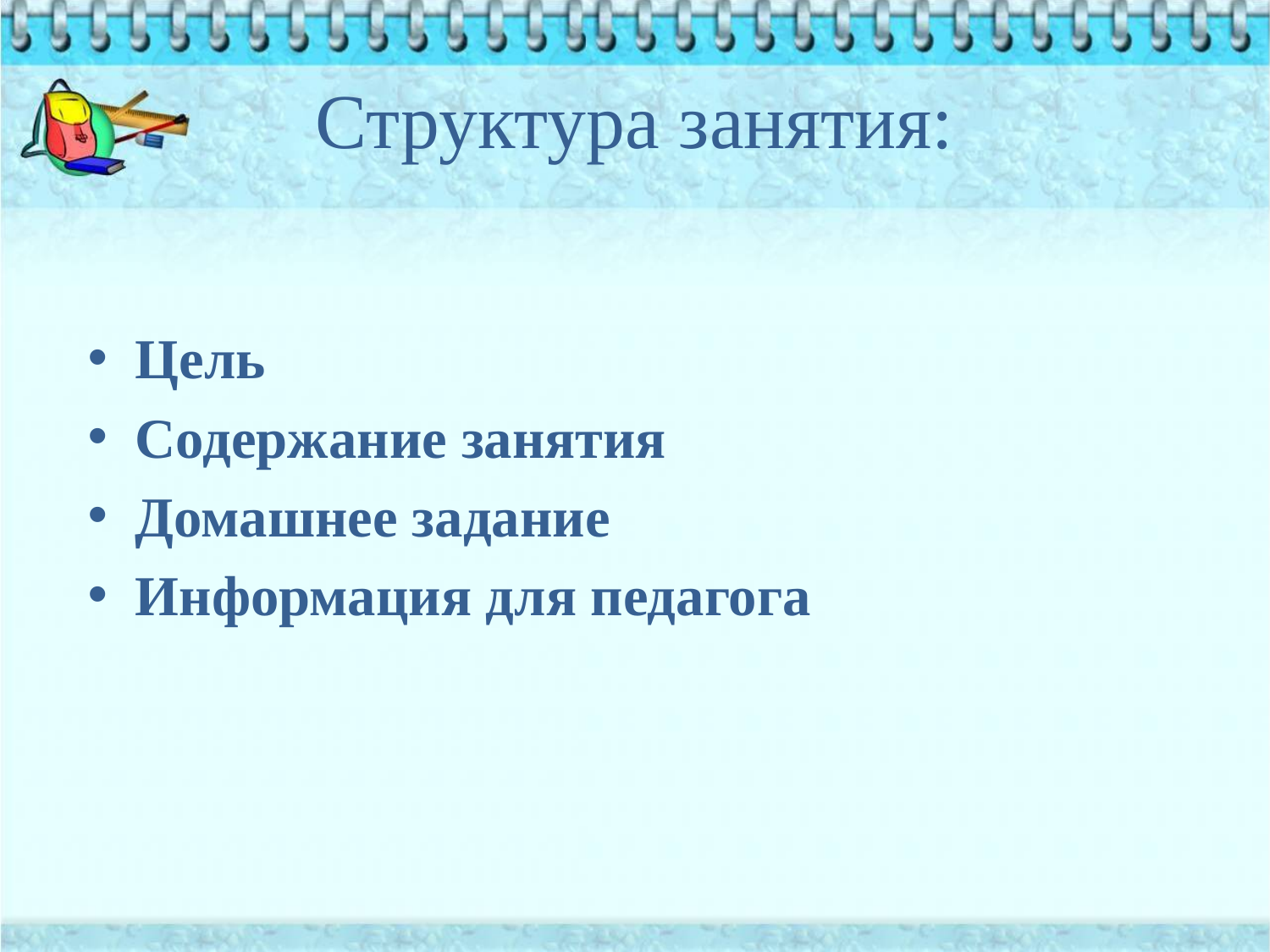

# Структура занятия:
Цель
Содержание занятия
Домашнее задание
Информация для педагога